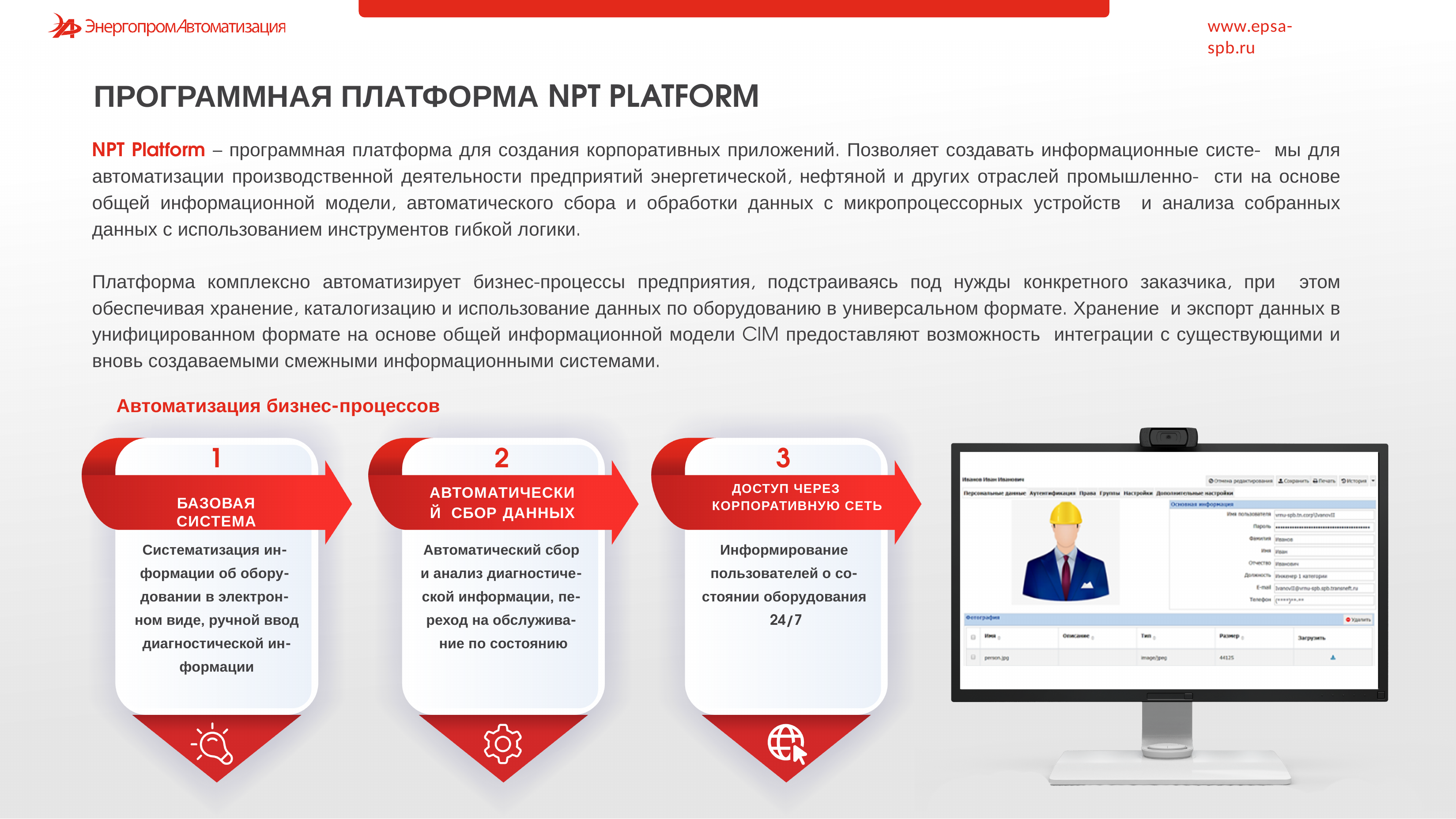

www.epsa-spb.ru

# ПРОГРАММНАЯ ПЛАТФОРМА NPT PLATFORM
NPT Platform – программная платформа для создания корпоративных приложений. Позволяет создавать информационные систе-  мы для автоматизации производственной деятельности предприятий энергетической, нефтяной и других отраслей промышленно-  сти на основе общей информационной модели, автоматического сбора и обработки данных с микропроцессорных устройств  и анализа собранных данных с использованием инструментов гибкой логики.

Платформа комплексно автоматизирует бизнес-процессы предприятия, подстраиваясь под нужды конкретного заказчика, при  этом обеспечивая хранение, каталогизацию и использование данных по оборудованию в универсальном формате. Хранение  и экспорт данных в унифицированном формате на основе общей информационной модели CIM предоставляют возможность  интеграции с существующими и вновь создаваемыми смежными информационными системами.

Автоматизация бизнес-процессов
2
АВТОМАТИЧЕСКИЙ  СБОР ДАННЫХ
3
ДОСТУП ЧЕРЕЗ КОРПОРАТИВНУЮ СЕТЬ
1
БАЗОВАЯ СИСТЕМА
Систематизация ин-  формации об обору-  довании в электрон-  ном виде, ручной ввод  диагностической ин-  формации
Информирование  пользователей о со-  стоянии оборудования  24/7
Автоматический сбор  и анализ диагностиче-  ской информации, пе-  реход на обслужива-  ние по состоянию